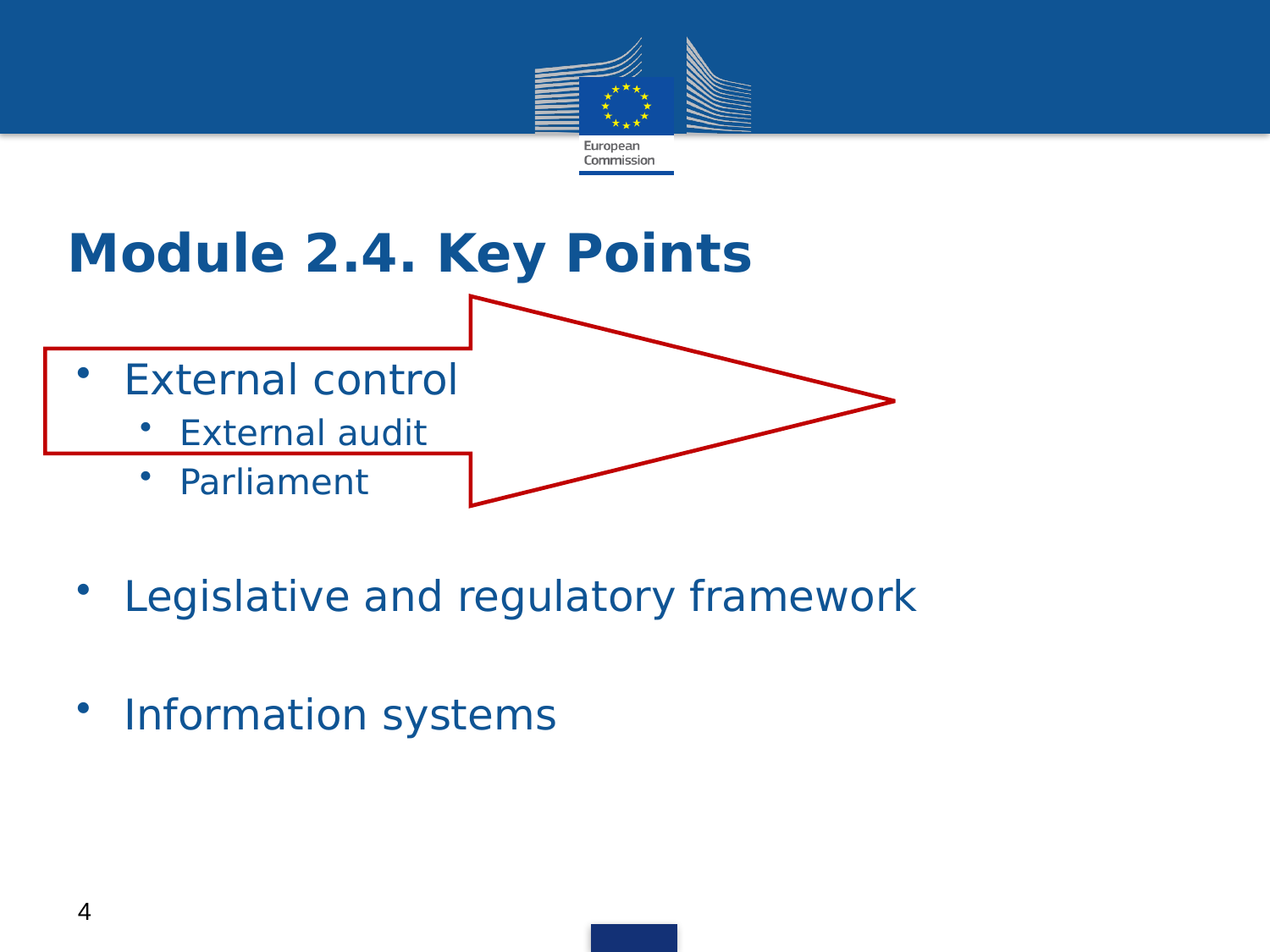

# Module 2.4. Key Points

External control
External audit
Parliament

Legislative and regulatory framework

Information systems
4